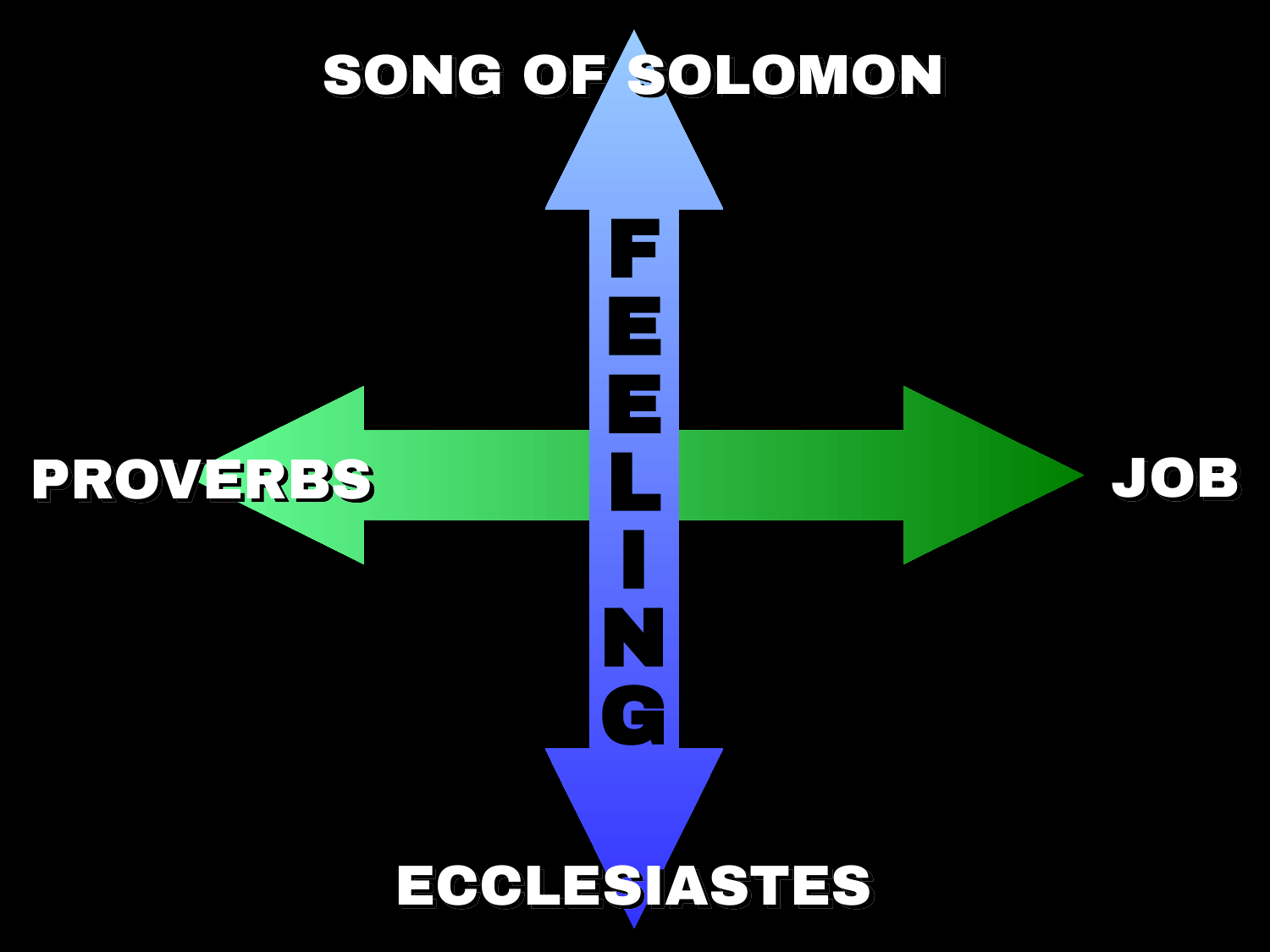

SONG OF SOLOMON
F
E
E
L
I
N
G
JOB
PROVERBS
ECCLESIASTES